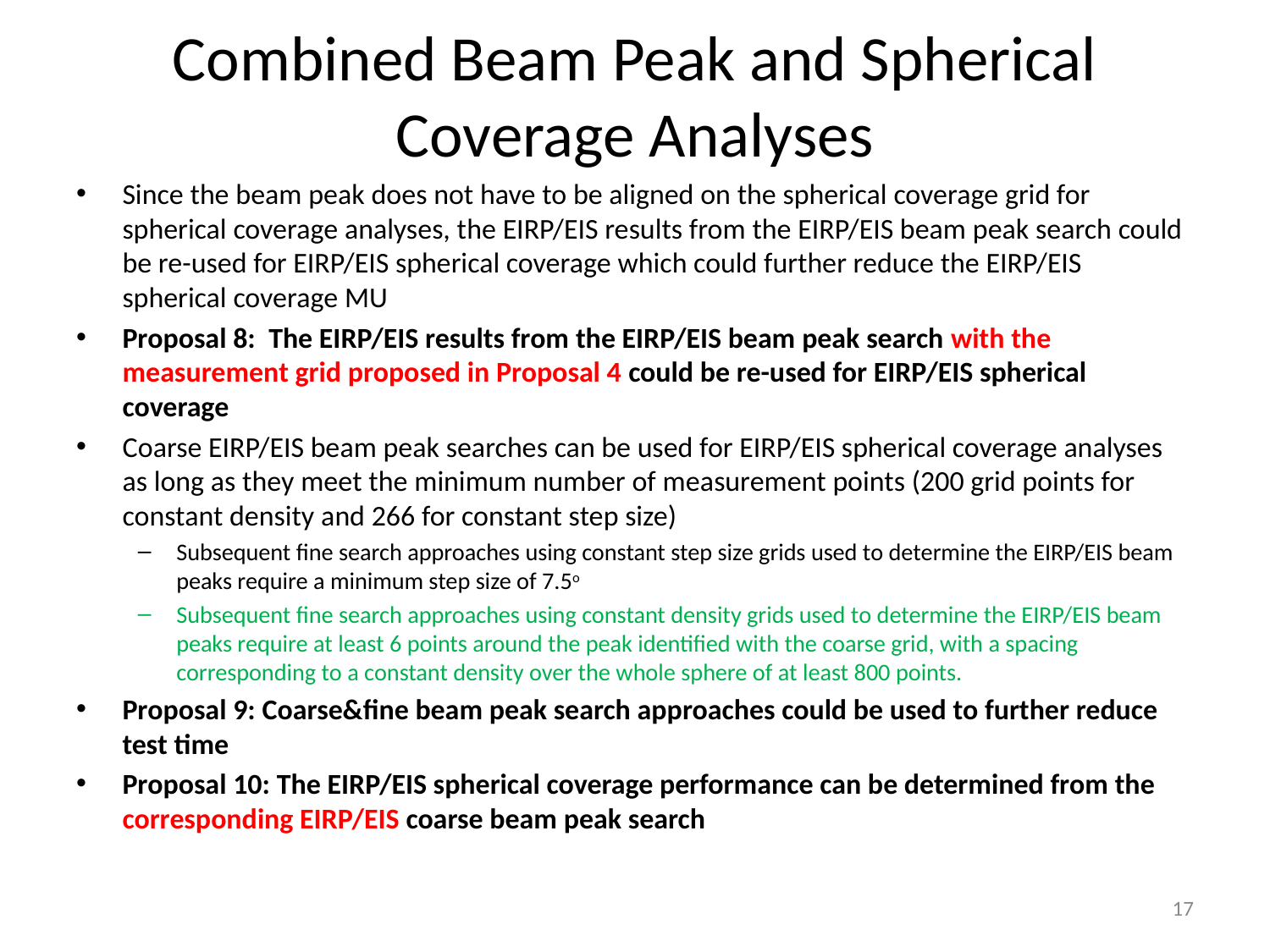

# Combined Beam Peak and Spherical Coverage Analyses
Since the beam peak does not have to be aligned on the spherical coverage grid for spherical coverage analyses, the EIRP/EIS results from the EIRP/EIS beam peak search could be re-used for EIRP/EIS spherical coverage which could further reduce the EIRP/EIS spherical coverage MU
Proposal 8:  The EIRP/EIS results from the EIRP/EIS beam peak search with the measurement grid proposed in Proposal 4 could be re-used for EIRP/EIS spherical coverage
Coarse EIRP/EIS beam peak searches can be used for EIRP/EIS spherical coverage analyses as long as they meet the minimum number of measurement points (200 grid points for constant density and 266 for constant step size)
Subsequent fine search approaches using constant step size grids used to determine the EIRP/EIS beam peaks require a minimum step size of 7.5o
Subsequent fine search approaches using constant density grids used to determine the EIRP/EIS beam peaks require at least 6 points around the peak identified with the coarse grid, with a spacing corresponding to a constant density over the whole sphere of at least 800 points.
Proposal 9: Coarse&fine beam peak search approaches could be used to further reduce test time
Proposal 10: The EIRP/EIS spherical coverage performance can be determined from the corresponding EIRP/EIS coarse beam peak search

17